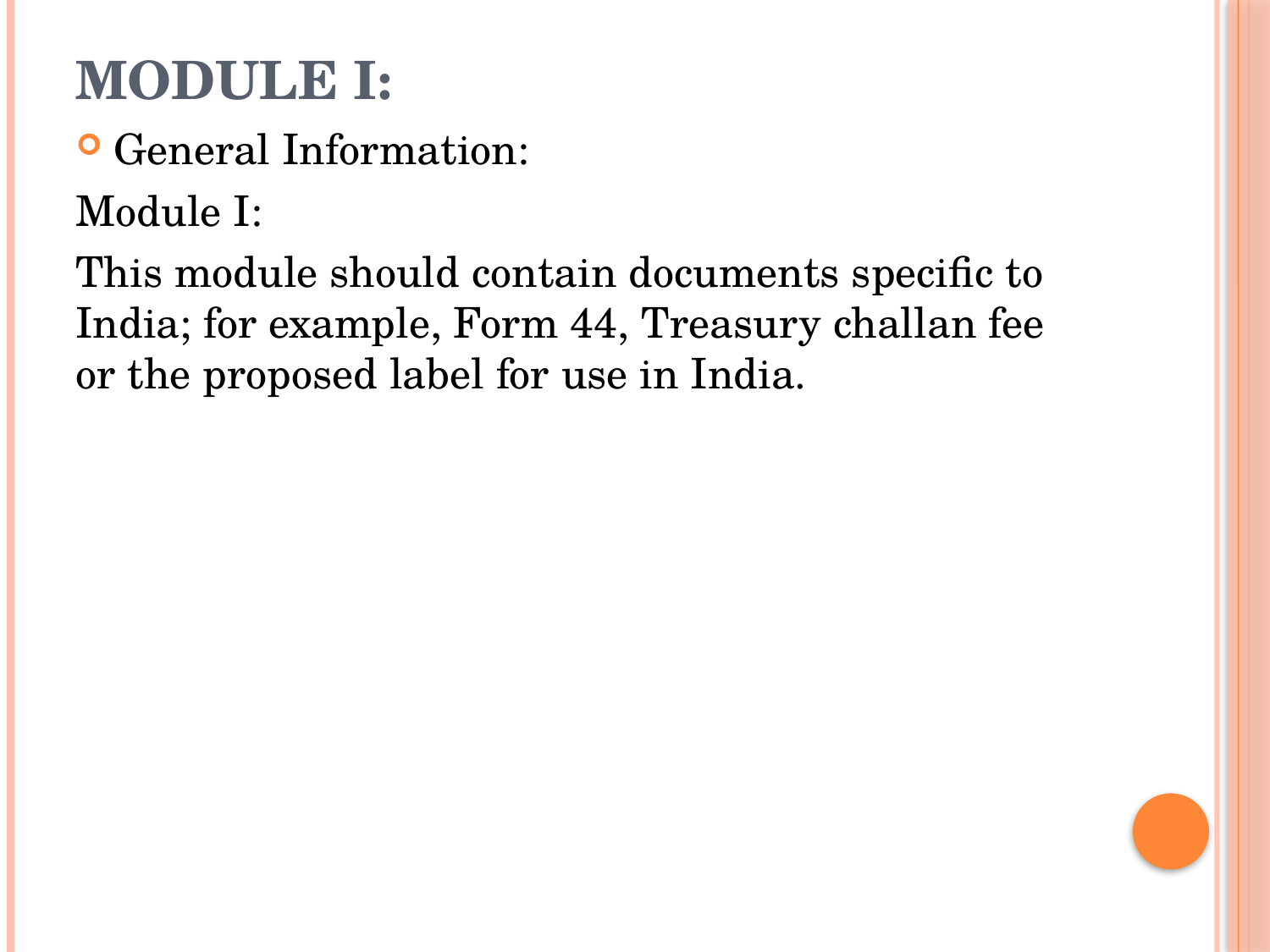

# MODULE I:
General Information:
Module I:
This module should contain documents specific to India; for example, Form 44, Treasury challan fee or the proposed label for use in India.